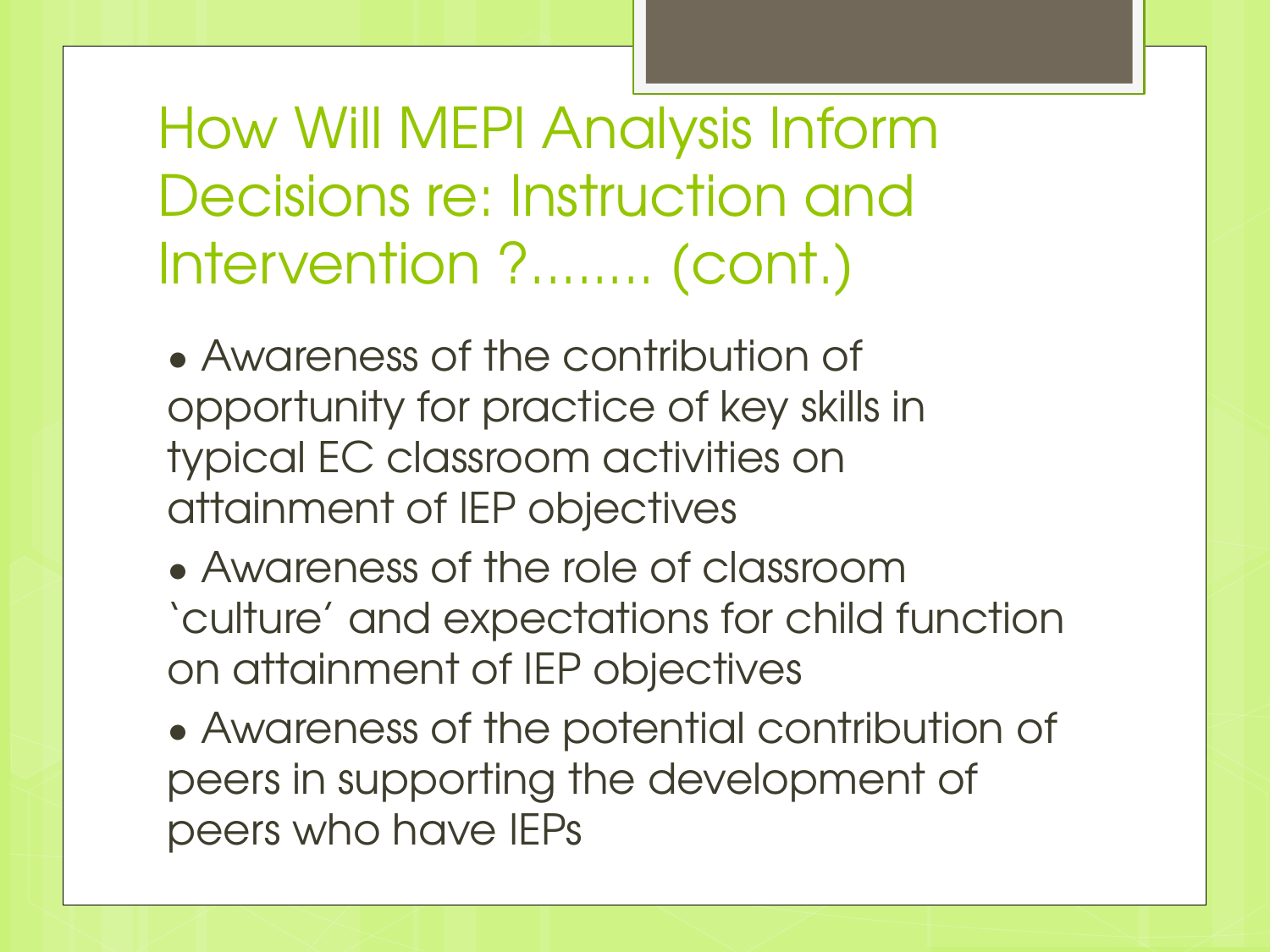

# How Will MEPI Analysis Inform Decisions re: Instruction and Intervention ?........ (cont.)
• Awareness of the contribution of opportunity for practice of key skills in typical EC classroom activities on attainment of IEP objectives
• Awareness of the role of classroom ‘culture’ and expectations for child function on attainment of IEP objectives
• Awareness of the potential contribution of peers in supporting the development of peers who have IEPs